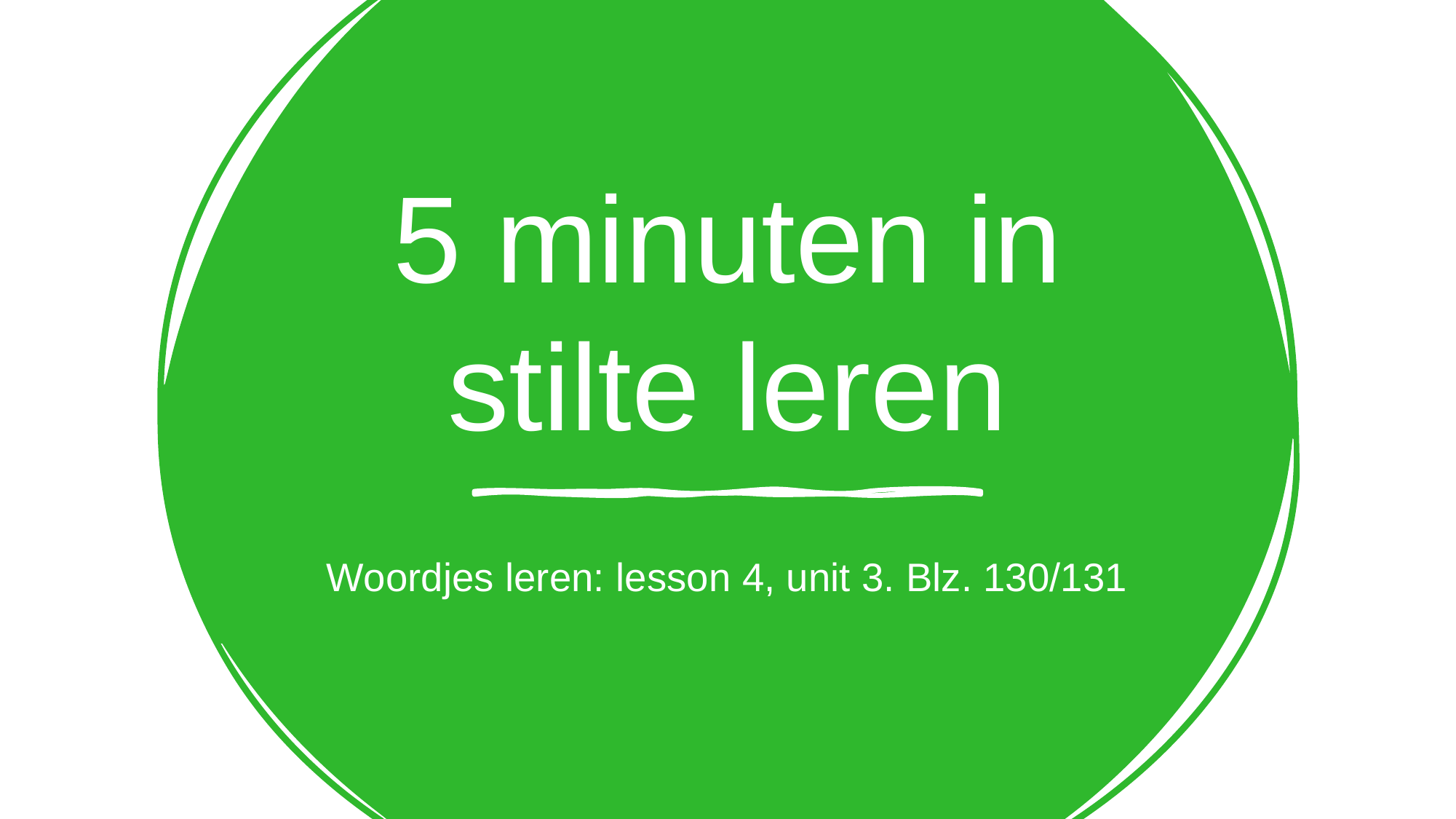

# 5 minuten in stilte leren

Woordjes leren: lesson 4, unit 3. Blz. 130/131